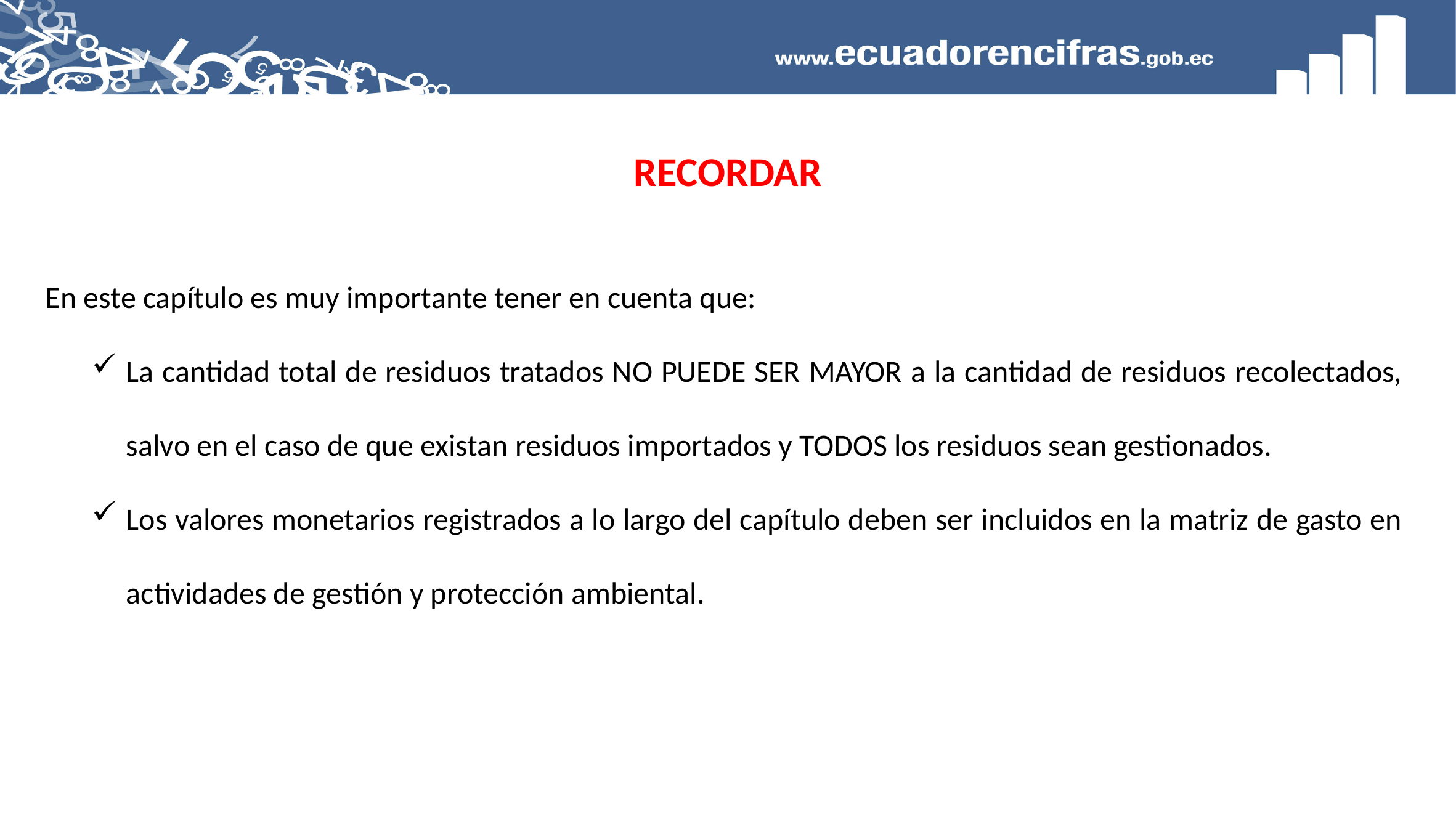

RECORDAR
En este capítulo es muy importante tener en cuenta que:
La cantidad total de residuos tratados NO PUEDE SER MAYOR a la cantidad de residuos recolectados, salvo en el caso de que existan residuos importados y TODOS los residuos sean gestionados.
Los valores monetarios registrados a lo largo del capítulo deben ser incluidos en la matriz de gasto en actividades de gestión y protección ambiental.